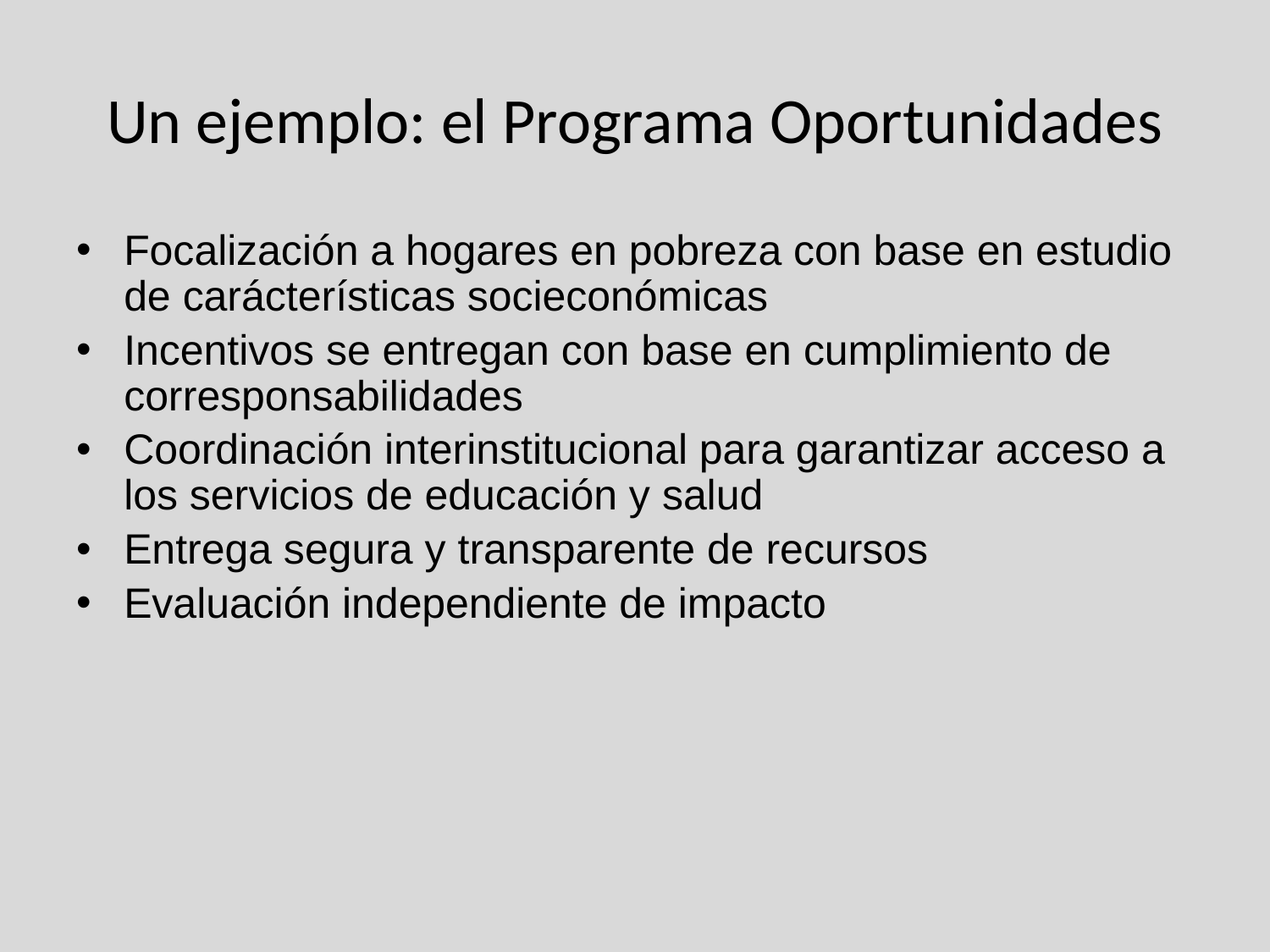

# Un ejemplo: el Programa Oportunidades
Focalización a hogares en pobreza con base en estudio de carácterísticas socieconómicas
Incentivos se entregan con base en cumplimiento de corresponsabilidades
Coordinación interinstitucional para garantizar acceso a los servicios de educación y salud
Entrega segura y transparente de recursos
Evaluación independiente de impacto